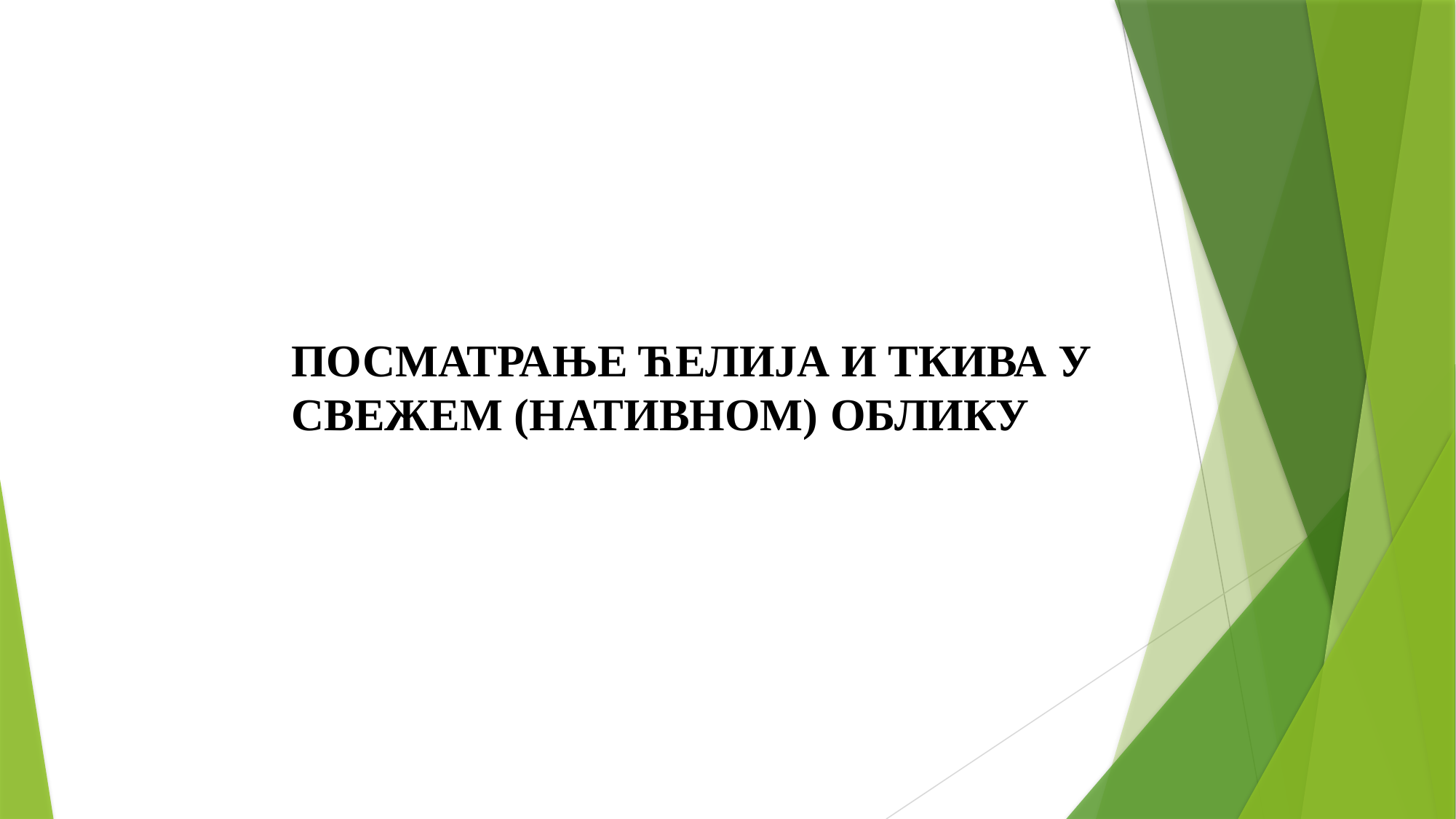

ПОСМАТРАЊЕ ЋЕЛИЈА И ТКИВА У СВЕЖЕМ (НАТИВНОМ) ОБЛИКУ